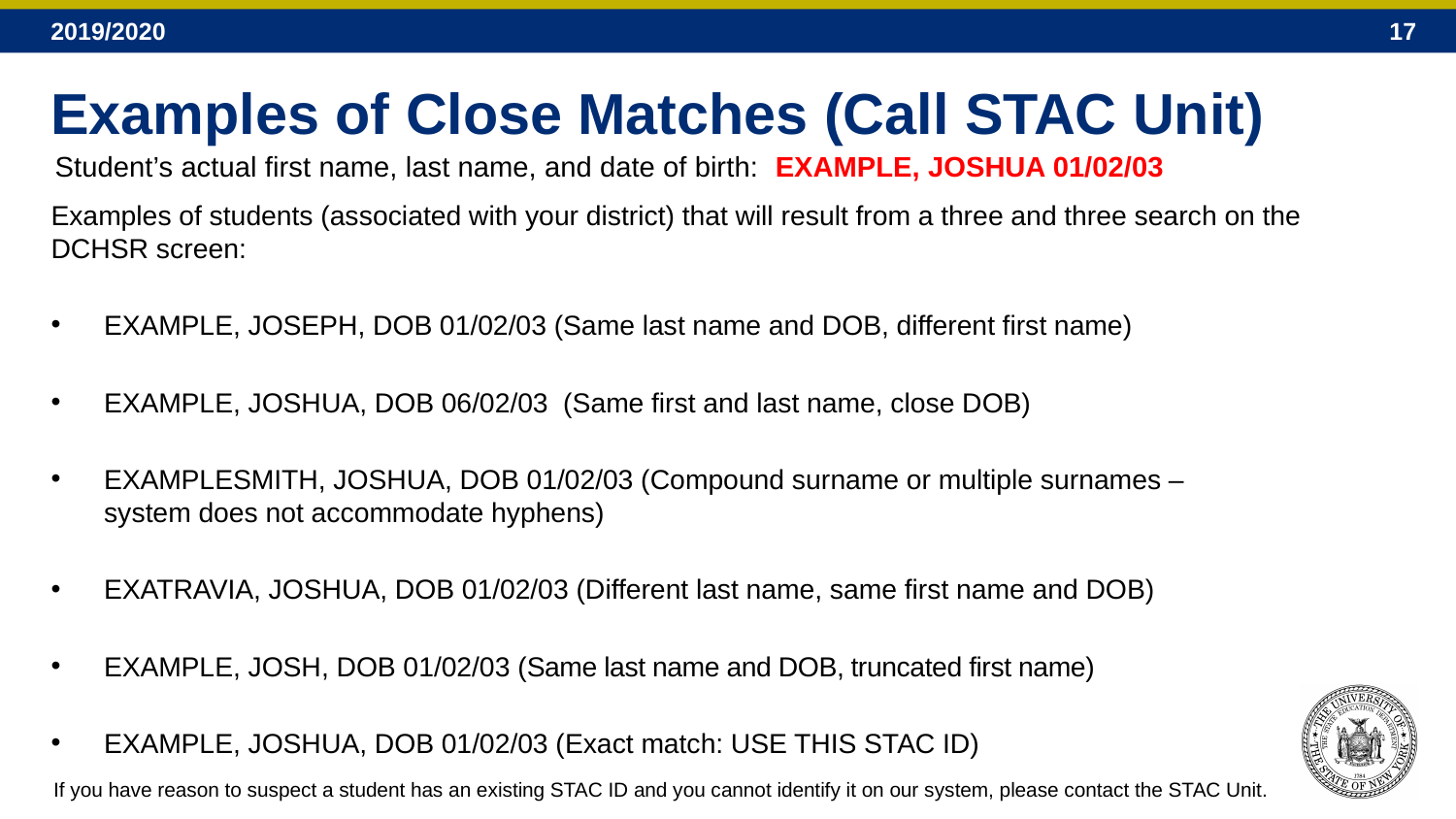

# Examples of Close Matches (Call STAC Unit)
Student’s actual first name, last name, and date of birth:  EXAMPLE, JOSHUA 01/02/03
Examples of students (associated with your district) that will result from a three and three search on the DCHSR screen:

EXAMPLE, JOSEPH, DOB 01/02/03 (Same last name and DOB, different first name)

EXAMPLE, JOSHUA, DOB 06/02/03  (Same first and last name, close DOB)

EXAMPLESMITH, JOSHUA, DOB 01/02/03 (Compound surname or multiple surnames –
system does not accommodate hyphens)

EXATRAVIA, JOSHUA, DOB 01/02/03 (Different last name, same first name and DOB)

EXAMPLE, JOSH, DOB 01/02/03 (Same last name and DOB, truncated first name)

EXAMPLE, JOSHUA, DOB 01/02/03 (Exact match: USE THIS STAC ID)
If you have reason to suspect a student has an existing STAC ID and you cannot identify it on our system, please contact the STAC Unit.